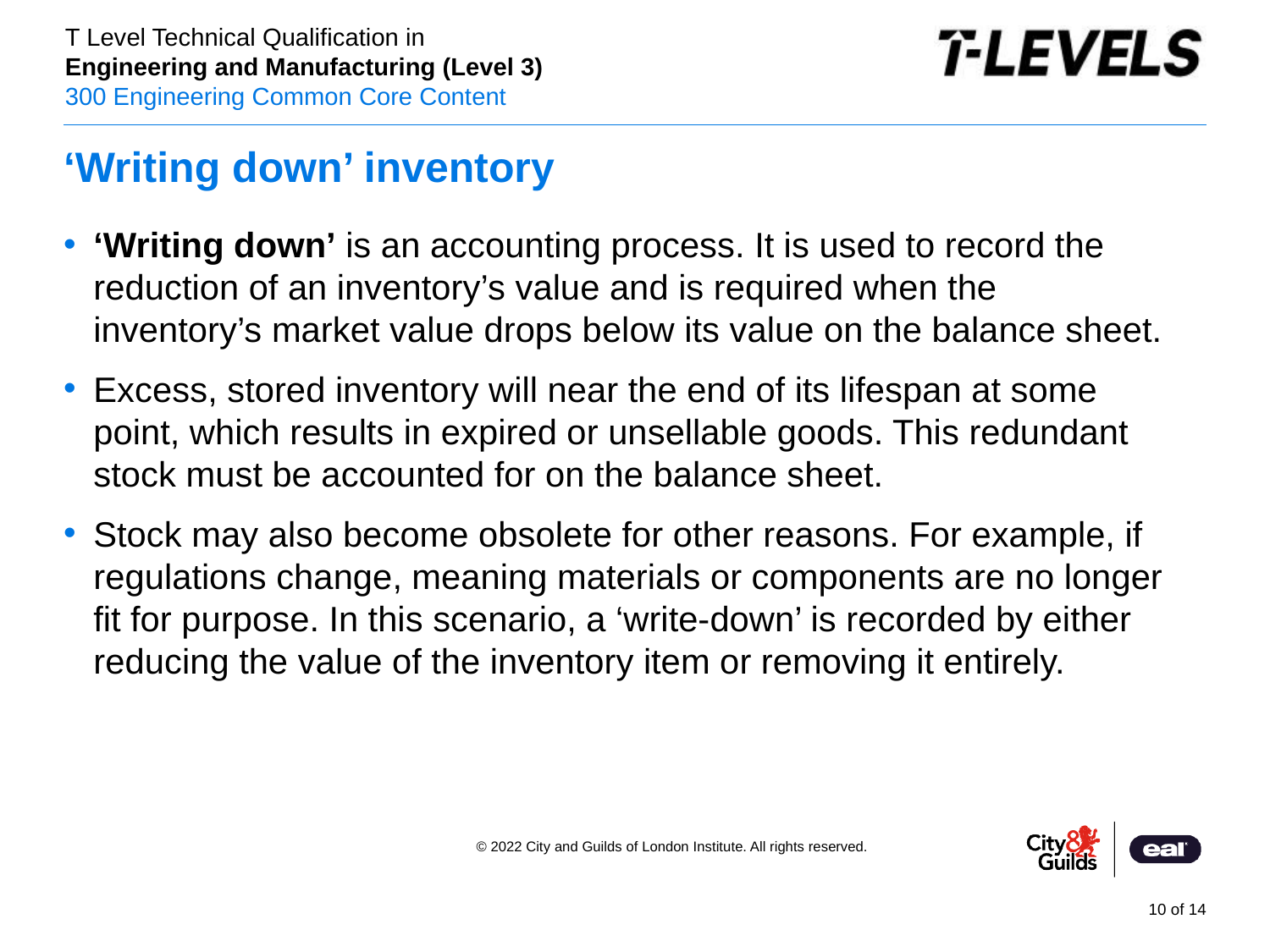

# ‘Writing down’ inventory
‘Writing down’ is an accounting process. It is used to record the reduction of an inventory’s value and is required when the inventory’s market value drops below its value on the balance sheet.
Excess, stored inventory will near the end of its lifespan at some point, which results in expired or unsellable goods. This redundant stock must be accounted for on the balance sheet.
Stock may also become obsolete for other reasons. For example, if regulations change, meaning materials or components are no longer fit for purpose. In this scenario, a ‘write-down’ is recorded by either reducing the value of the inventory item or removing it entirely.